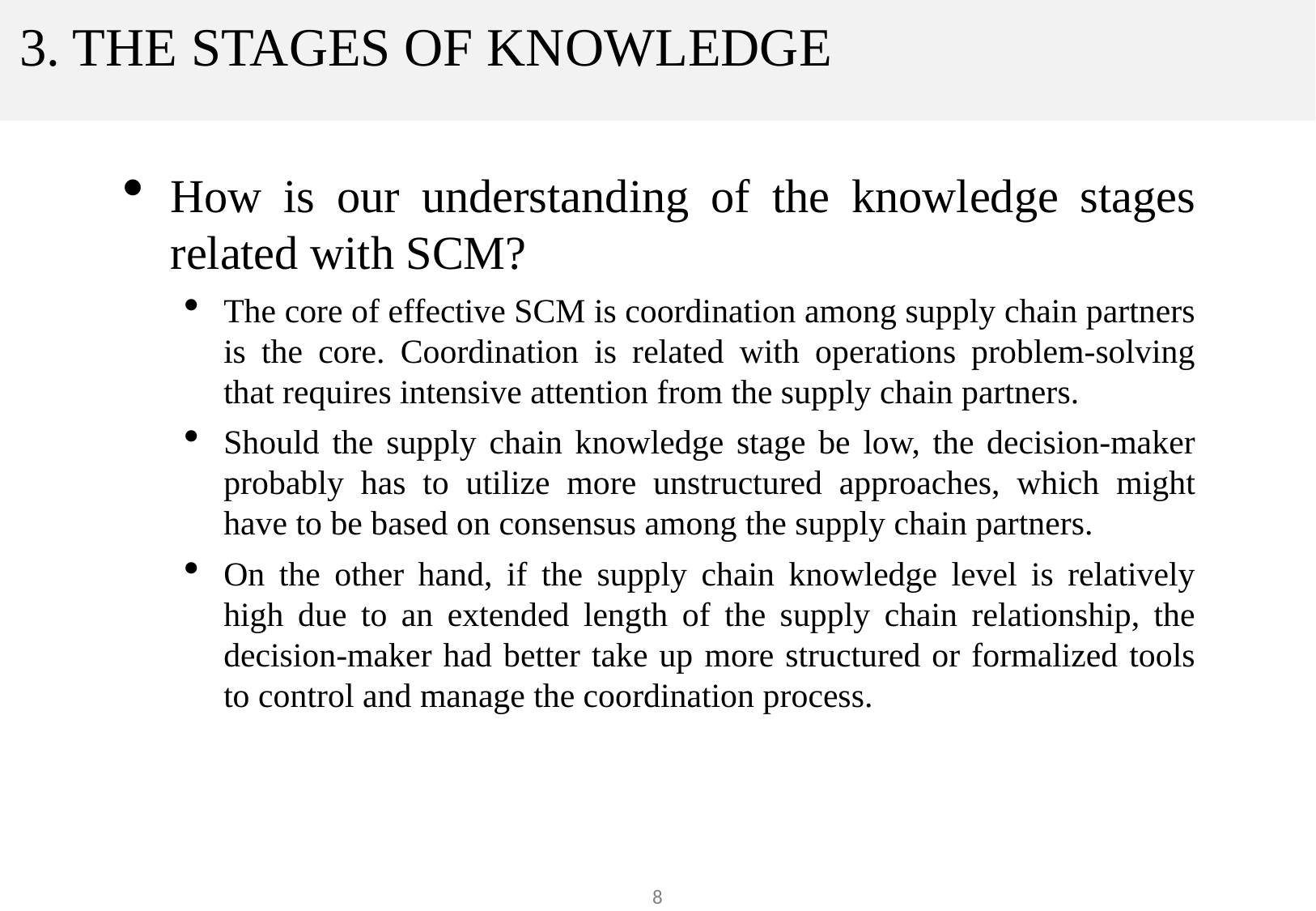

# 3. THE STAGES OF KNOWLEDGE
How is our understanding of the knowledge stages related with SCM?
The core of effective SCM is coordination among supply chain partners is the core. Coordination is related with operations problem-solving that requires intensive attention from the supply chain partners.
Should the supply chain knowledge stage be low, the decision-maker probably has to utilize more unstructured approaches, which might have to be based on consensus among the supply chain partners.
On the other hand, if the supply chain knowledge level is relatively high due to an extended length of the supply chain relationship, the decision-maker had better take up more structured or formalized tools to control and manage the coordination process.